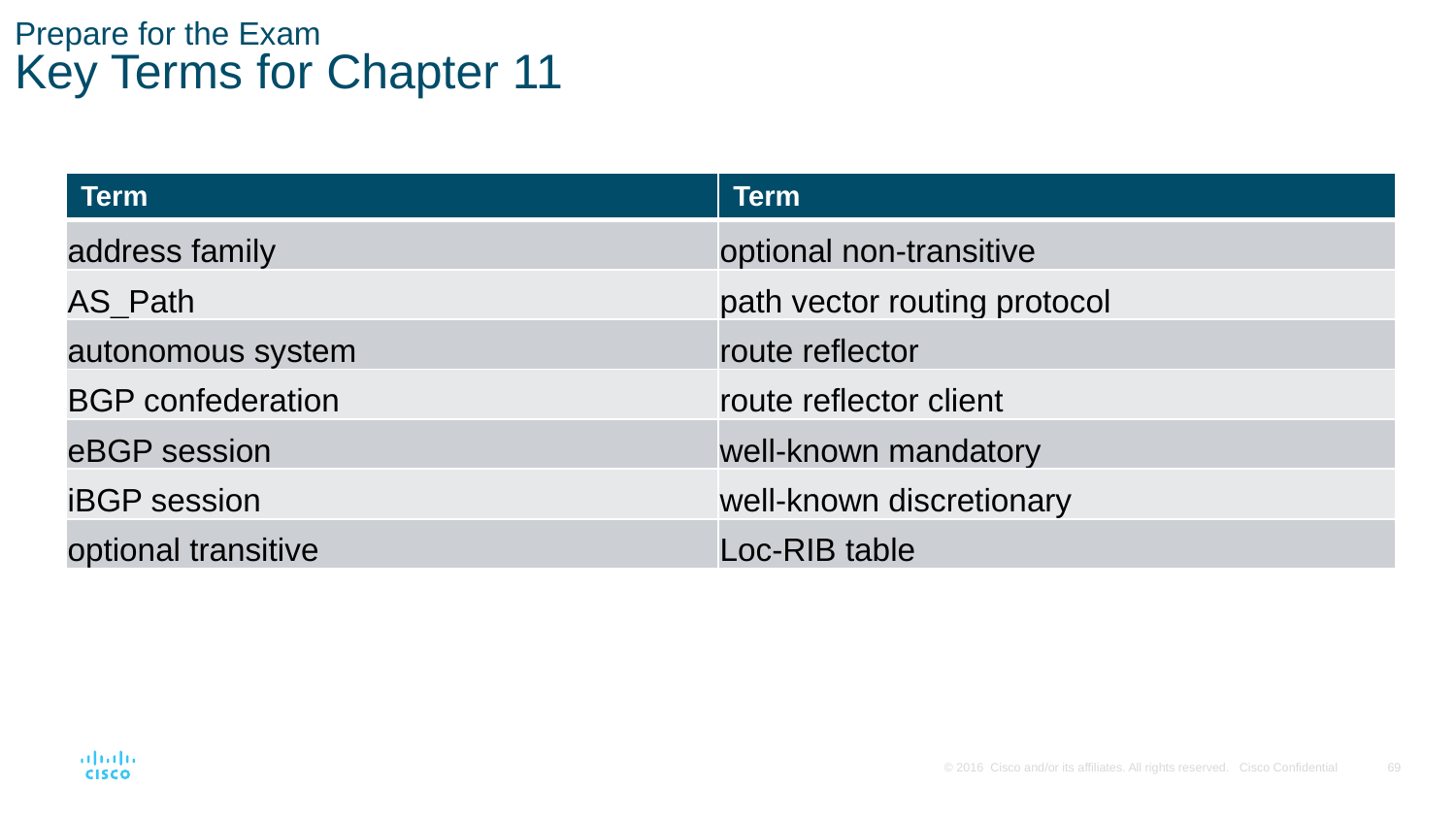

# Prepare for the Exam Key Terms for Chapter 11
| Term | Term |
| --- | --- |
| address family | optional non-transitive |
| AS\_Path | path vector routing protocol |
| autonomous system | route reflector |
| BGP confederation | route reflector client |
| eBGP session | well-known mandatory |
| iBGP session | well-known discretionary |
| optional transitive | Loc-RIB table |